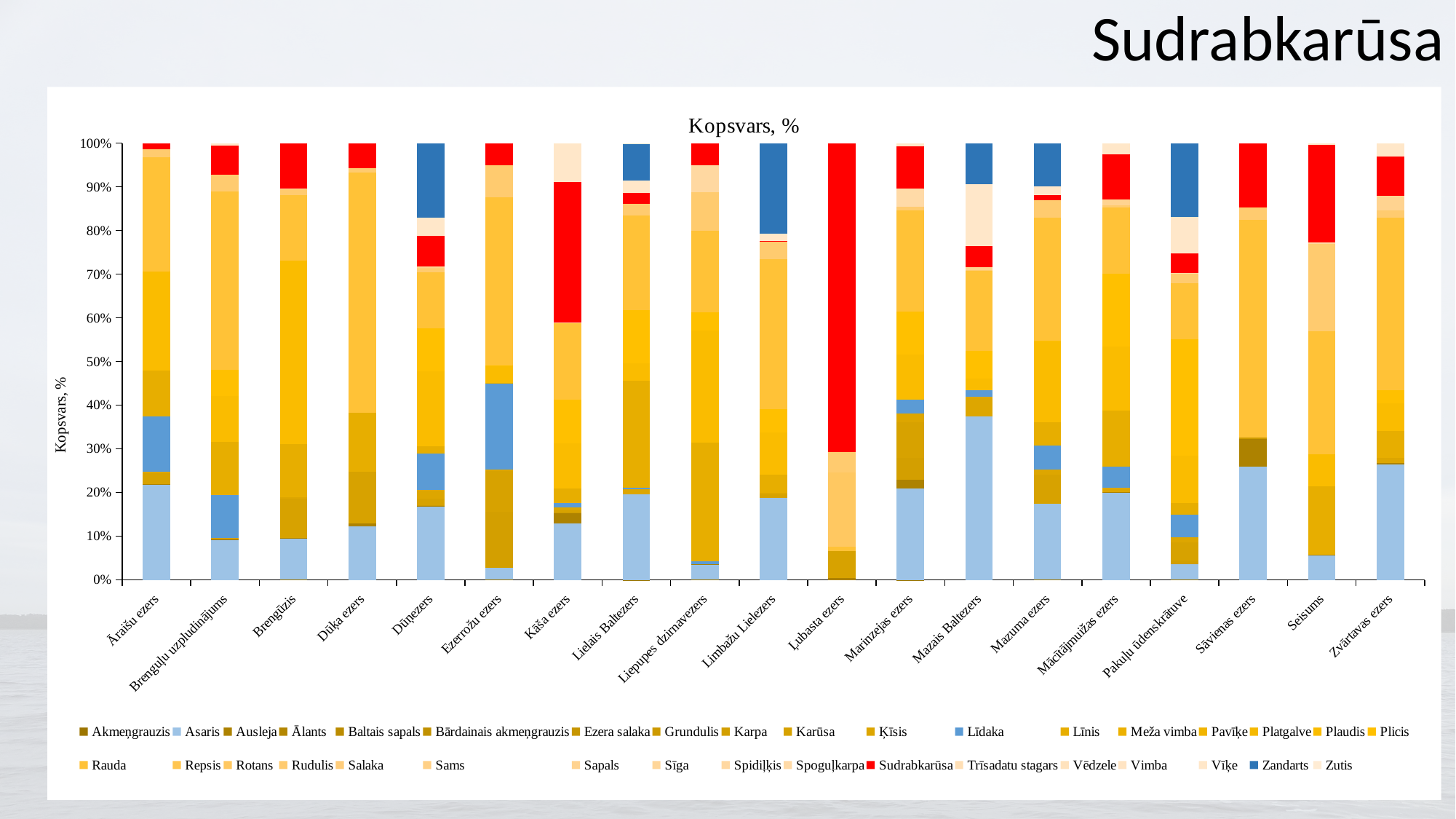

# Sudrabkarūsa
Pasaules pieredze rāda, ka ietekme ir negatīva/neitrāla
Ievesta Latvijā apzināti ca. 1948. gadā.
Konkurē ar vietējām zivīm par barību, dzīves vidi.
Var negatīvi ietekmēt līņa, karpas populācijas
Liela ietekme uz zooplanktonu – ietekmē ezeru ekoloģisko līdzsvaru

Latvijā: sistemātiski pētījumi par izplatību, ietekmi uz vietējām ekosistēmām nav veikti.
VRI datos – 19 no 42 ūdensobjektiem

### Chart: Kopsvars, %

| Category | Akmeņgrauzis | Asaris | Ausleja | Ālants | Baltais sapals | Bārdainais akmeņgrauzis | Ezera salaka | Grundulis | Karpa | Karūsa | Ķīsis | Līdaka | Līnis | Meža vimba | Pavīķe | Platgalve | Plaudis | Plicis | Rauda | Repsis | Rotans | Rudulis | Salaka | Sams | Sapals | Sīga | Spidiļķis | Spoguļkarpa | Sudrabkarūsa | Trīsadatu stagars | Vēdzele | Vimba | Vīķe | Zandarts | Zutis |
|---|---|---|---|---|---|---|---|---|---|---|---|---|---|---|---|---|---|---|---|---|---|---|---|---|---|---|---|---|---|---|---|---|---|---|---|
| Āraišu ezers | 0.0 | 6.216050968889447 | 0.044899999999999995 | 0.0 | 0.0 | 0.0 | 0.0 | 0.0 | 0.0 | 0.7602 | 0.05310000000000001 | 3.6643000000000003 | 2.9851000000000005 | 0.0 | 0.0 | 0.0 | 6.532900000000002 | 0.0 | 7.471033027261329 | 0.0 | 0.0 | 0.5149 | 0.0 | 0.0 | 0.0 | 0.0 | 0.0 | 0.0 | 0.4096 | 0.0 | 0.0 | 0.0 | 0.0 | 0.0 | 0.0 |
| Brenguļu uzpludinājums | 0.0 | 3.0330999999999992 | 0.161 | 0.0 | 0.0 | 0.0 | 0.0 | 0.0 | 0.0 | 0.0 | 0.0175 | 3.286 | 4.0464 | 0.0 | 0.0 | 0.0 | 3.5005 | 1.998 | 13.603400000000004 | 0.0 | 0.0 | 1.271 | 0.0 | 0.0 | 0.0 | 0.0 | 0.0 | 0.0 | 2.186 | 0.0 | 0.0 | 0.0 | 0.195 | 0.0 | 0.0 |
| Brengūzis | 0.01 | 1.373 | 0.011 | 0.0 | 0.0 | 0.0 | 0.0 | 0.0 | 0.0 | 1.302 | 0.05 | 0.0 | 1.763 | 0.0 | 0.0 | 0.0 | 6.08 | 0.0 | 2.173 | 0.0 | 0.0 | 0.199 | 0.0 | 0.0 | 0.0 | 0.0 | 0.008 | 0.0 | 1.5 | 0.0 | 0.0 | 0.0 | 0.0 | 0.0 | 0.0 |
| Dūķa ezers | 0.0 | 2.689 | 0.159 | 0.0 | 0.0 | 0.0 | 0.0 | 0.0 | 0.0 | 2.6 | 0.0 | 0.0 | 2.992 | 0.0 | 0.0 | 0.0 | 0.0 | 0.0 | 12.142 | 0.0 | 0.0 | 0.215 | 0.0 | 0.0 | 0.0 | 0.0 | 0.0 | 0.0 | 1.252 | 0.0 | 0.0 | 0.0 | 0.0 | 0.0 | 0.0 |
| Dūņezers | 0.0 | 19.063649516823844 | 0.034800000000000005 | 0.0 | 0.0 | 0.0 | 0.0 | 0.0981 | 0.0 | 1.8106 | 2.1603000000000003 | 9.3675 | 1.8687999999999998 | 0.0 | 0.0 | 0.0 | 19.489400000000003 | 11.104700000000001 | 14.345929592717566 | 0.0 | 0.0 | 1.0944 | 0.035300000000000005 | 0.0 | 0.47809999999999997 | 0.0 | 0.0 | 0.0 | 7.881 | 0.0 | 0.0 | 0.0 | 4.613899999999999 | 19.251099999999994 | 0.0 |
| Ezerrožu ezers | 0.006 | 0.7758631043368968 | 0.0 | 0.0 | 0.0 | 0.0 | 0.0 | 0.0 | 3.6336999999999997 | 2.6225 | 0.0691 | 5.527338256643203 | 0.0519 | 0.0 | 0.0 | 0.0 | 1.0816 | 0.0426 | 10.887465150033316 | 0.0 | 0.0 | 2.0402486550158767 | 0.0 | 0.0 | 0.0 | 0.0 | 0.0 | 0.0 | 1.4177 | 0.0 | 0.0 | 0.0 | 0.0 | 0.0 | 0.0 |
| Kāša ezers | 0.0 | 7.340799999999999 | 1.3558 | 0.0 | 0.0 | 0.0 | 0.0 | 0.011699999999999999 | 0.0 | 0.452 | 0.231 | 0.545 | 1.924 | 0.0 | 0.0 | 0.0 | 5.9060999999999995 | 5.642900000000001 | 9.992299999999998 | 0.0 | 0.0 | 0.0 | 0.0 | 0.0 | 0.0 | 0.0 | 0.009 | 0.0 | 18.26 | 0.0 | 0.0 | 0.0 | 4.97 | 0.0 | 0.0 |
| Lielais Baltezers | 0.01 | 21.157142520603173 | 0.0 | 0.0 | 0.0 | 0.0 | 0.0 | 0.0 | 0.0 | 0.0 | 1.132 | 0.45139999999999997 | 26.379099999999998 | 0.0 | 0.0 | 0.0 | 4.3196 | 12.9665 | 23.34336110157333 | 0.0 | 0.0 | 3.0296999999999996 | 0.0 | 0.0 | 0.0 | 0.0 | 0.0 | 0.0 | 2.6471 | 0.0 | 0.0 | 0.0 | 2.9933400918273647 | 9.0559 | 0.129 |
| Liepupes dzirnavezers | 0.008 | 0.8653 | 0.027700000000000002 | 0.0 | 0.0 | 0.0 | 0.0 | 0.0 | 0.0 | 0.0 | 0.0 | 0.1849 | 6.9271 | 0.0 | 0.0 | 0.0 | 6.502700000000001 | 1.0573 | 4.7691 | 0.0 | 0.0 | 2.2296 | 0.0 | 0.0 | 0.0 | 0.0 | 1.5817000000000003 | 0.0 | 1.2583 | 0.0 | 0.0 | 0.0 | 0.0 | 0.0 | 0.0 |
| Limbažu Lielezers | 0.0 | 19.152299999999997 | 0.0 | 0.0 | 0.0 | 0.0 | 0.0 | 0.0 | 0.0 | 0.797 | 0.40279999999999994 | 0.0 | 4.1343000000000005 | 0.0 | 0.0 | 0.0 | 9.9537 | 5.411699999999999 | 34.84360000000001 | 0.0 | 0.0 | 4.3028 | 0.0 | 0.0 | 0.0 | 0.0 | 0.0 | 0.0 | 0.0258 | 0.0 | 0.0 | 0.0 | 1.5802 | 21.143499999999996 | 0.0 |
| Ļubasta ezers | 0.0 | 0.0 | 0.010599999999999998 | 0.0 | 0.0 | 0.0 | 0.0 | 0.0 | 0.0 | 0.15780000000000002 | 0.0 | 0.0 | 0.0 | 0.0 | 0.0 | 0.0 | 0.0 | 0.0 | 0.025299999999999996 | 0.0 | 0.43699999999999994 | 0.1212 | 0.0 | 0.0 | 0.0 | 0.0 | 0.0 | 0.0 | 1.8151000000000002 | 0.0 | 0.0 | 0.0 | 0.0 | 0.0 | 0.0 |
| Marinzejas ezers | 0.004 | 11.4745 | 1.0593 | 0.0 | 0.0 | 0.0 | 0.0 | 0.0 | 2.7148000000000003 | 4.5293 | 1.1018 | 1.6961999999999997 | 0.0 | 0.0 | 0.0 | 0.0 | 5.6398 | 5.4072 | 12.687088390848853 | 0.0 | 0.0 | 0.4096 | 0.0 | 0.0 | 0.0 | 0.0 | 0.0 | 2.317 | 5.2467 | 0.0 | 0.0 | 0.0 | 0.3885 | 0.0 | 0.0 |
| Mazais Baltezers | 0.0 | 33.215830623144434 | 0.0 | 0.0 | 0.0 | 0.004200000000000001 | 0.0 | 0.0 | 0.0 | 0.0 | 3.9261732760997123 | 1.426 | 0.0 | 0.0 | 0.0 | 0.0 | 2.341568851885536 | 5.52646 | 16.27968626316448 | 0.0 | 0.0 | 0.145 | 0.0 | 0.0 | 0.6227131567804851 | 0.0 | 0.0 | 0.0 | 4.2917 | 0.0 | 0.0 | 0.0 | 12.530289225377073 | 8.291274257425743 | 0.0 |
| Mazuma ezers | 0.012199999999999999 | 5.8424 | 0.0 | 0.0 | 0.0 | 0.0 | 0.0 | 0.0 | 0.0 | 2.2333000000000003 | 0.4278 | 1.8674000000000002 | 1.7459 | 0.0 | 0.0 | 0.0 | 6.309000000000002 | 0.020300000000000002 | 9.4711 | 0.0 | 0.0 | 1.3302 | 0.0 | 0.0 | 0.0 | 0.0 | 0.0 | 0.0 | 0.405 | 0.0 | 0.0 | 0.0 | 0.6577999999999999 | 3.3289 | 0.0 |
| Mācītājmuižas ezers | 0.0 | 8.516399999999999 | 0.0087 | 0.0 | 0.0 | 0.0 | 0.0 | 0.0 | 0.0 | 0.0 | 0.3796 | 2.0466 | 5.49 | 0.0 | 0.0 | 0.0 | 6.189999999999999 | 7.076399999999999 | 6.361 | 0.0 | 0.0 | 0.229 | 0.0 | 0.0 | 0.5619 | 0.0 | 0.0 | 0.0 | 4.421799999999999 | 0.0 | 0.0 | 0.0 | 1.0391 | 0.0 | 0.0 |
| Pakuļu ūdenskrātuve | 0.0375 | 5.2373 | 0.0883 | 0.0 | 0.0 | 0.0 | 0.0 | 0.0833 | 0.7413 | 6.0568 | 1.5089000000000001 | 7.514399999999999 | 3.6155000000000004 | 0.0 | 0.0 | 0.0 | 15.544099999999998 | 37.634800000000006 | 18.397600000000004 | 0.0 | 0.0 | 2.9661000000000004 | 0.0 | 0.0 | 0.0 | 0.0 | 0.2693 | 0.0 | 6.303 | 0.0025999999999999994 | 0.0 | 0.0 | 11.828000000000001 | 23.942100000000003 | 0.0 |
| Sāvienas ezers | 0.0 | 8.452799140873537 | 2.027000211094352 | 0.0 | 0.0 | 0.0 | 0.0 | 0.1422 | 0.0 | 0.0 | 0.0 | 0.0 | 0.0 | 0.0 | 0.0 | 0.0 | 0.0 | 0.0 | 16.226486300582714 | 0.0 | 0.0 | 0.9285 | 0.0 | 0.0 | 0.0 | 0.0 | 0.0 | 0.0 | 4.768699999999999 | 0.0 | 0.0 | 0.0 | 0.0 | 0.0 | 0.0 |
| Seisums | 0.0 | 0.806 | 0.004 | 0.0 | 0.0 | 0.0 | 0.0 | 0.0 | 0.0 | 0.0 | 0.0 | 0.0 | 2.204 | 0.0 | 0.0 | 0.0 | 1.037 | 0.0 | 3.959 | 0.0 | 0.0 | 2.828 | 0.0 | 0.0 | 0.0 | 0.0 | 0.029 | 0.0 | 3.152 | 0.0 | 0.0 | 0.0 | 0.048 | 0.0 | 0.0 |
| Zvārtavas ezers | 0.0 | 6.945612903225807 | 0.092 | 0.0 | 0.0 | 0.0 | 0.0 | 0.0 | 0.0 | 0.0 | 0.291 | 0.0 | 1.633 | 0.0 | 0.0 | 0.0 | 1.675 | 0.799 | 10.395 | 0.0 | 0.0 | 0.443 | 0.0 | 0.0 | 0.881 | 0.0 | 0.0 | 0.0 | 2.37 | 0.0 | 0.0 | 0.0 | 0.775 | 0.0 | 0.0 |